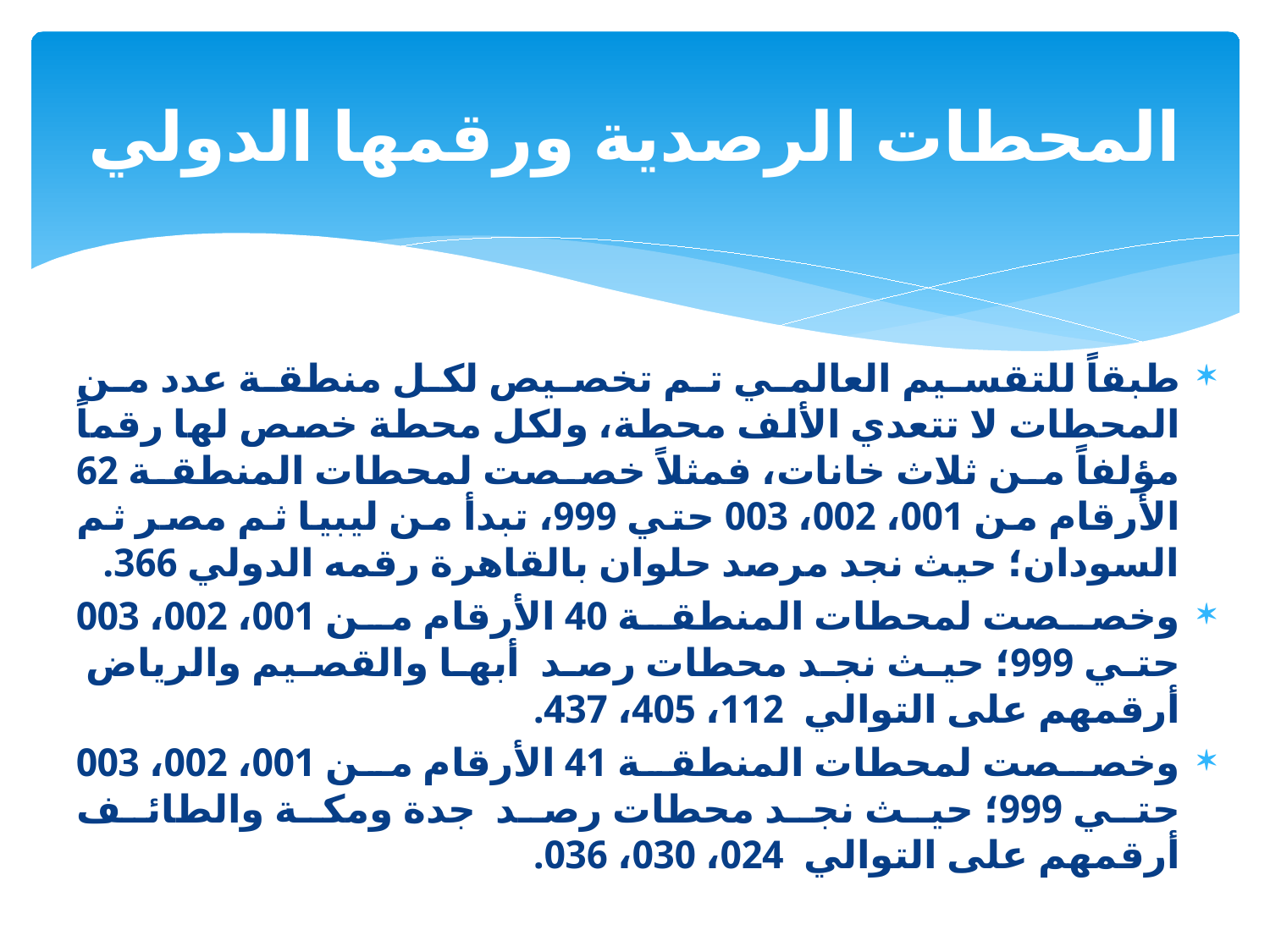

# المحطات الرصدية ورقمها الدولي
طبقاً للتقسيم العالمي تم تخصيص لكل منطقة عدد من المحطات لا تتعدي الألف محطة، ولكل محطة خصص لها رقماً مؤلفاً من ثلاث خانات، فمثلاً خصصت لمحطات المنطقة 62 الأرقام من 001، 002، 003 حتي 999، تبدأ من ليبيا ثم مصر ثم السودان؛ حيث نجد مرصد حلوان بالقاهرة رقمه الدولي 366.
وخصصت لمحطات المنطقة 40 الأرقام من 001، 002، 003 حتي 999؛ حيث نجد محطات رصد  أبها والقصيم والرياض  أرقمهم على التوالي  112، 405، 437.
وخصصت لمحطات المنطقة 41 الأرقام من 001، 002، 003 حتي 999؛ حيث نجد محطات رصد  جدة ومكة والطائف أرقمهم على التوالي  024، 030، 036.